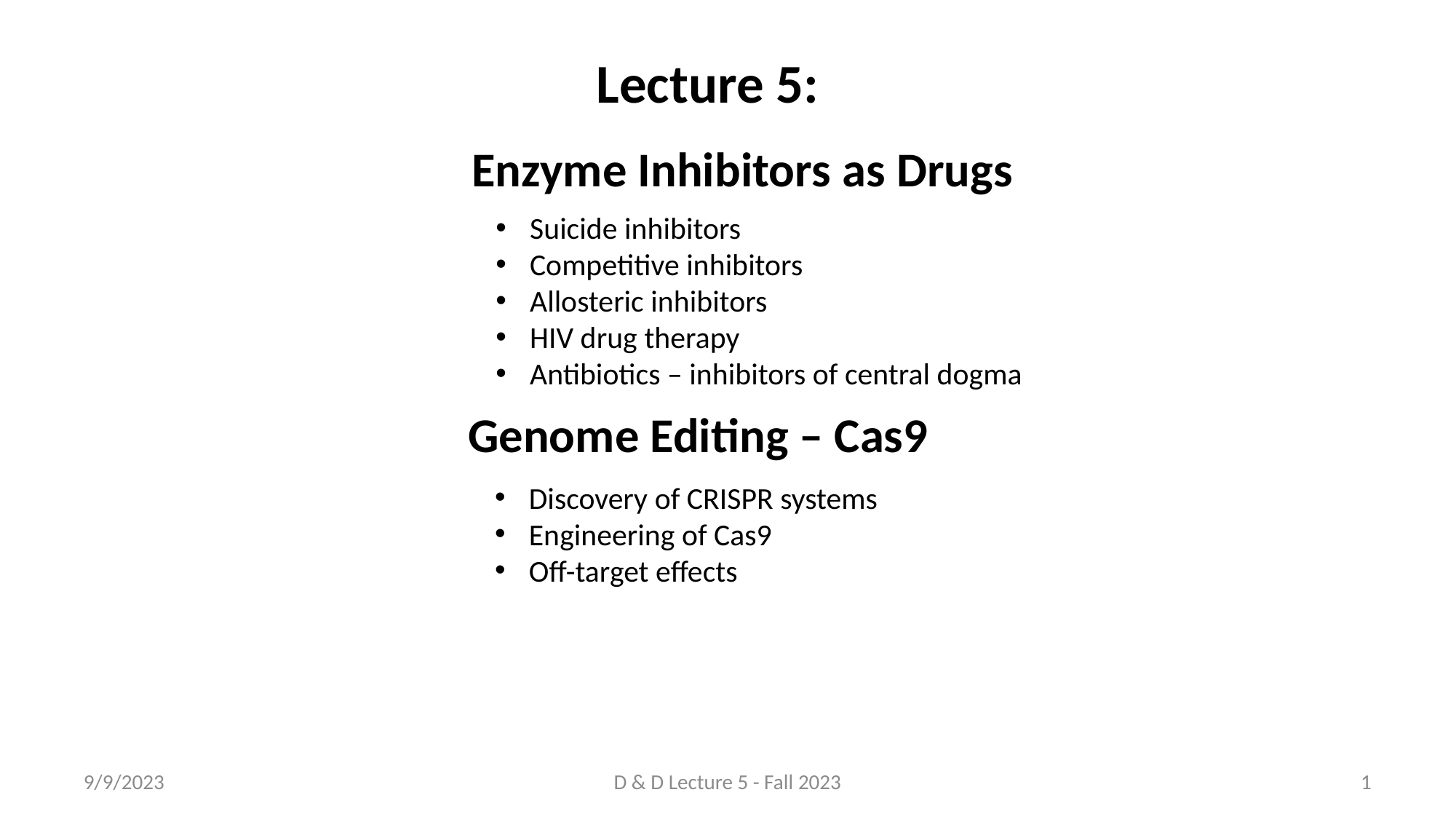

Lecture 5:
Enzyme Inhibitors as Drugs
Suicide inhibitors
Competitive inhibitors
Allosteric inhibitors
HIV drug therapy
Antibiotics – inhibitors of central dogma
Genome Editing – Cas9
Discovery of CRISPR systems
Engineering of Cas9
Off-target effects
9/9/2023
D & D Lecture 5 - Fall 2023
1